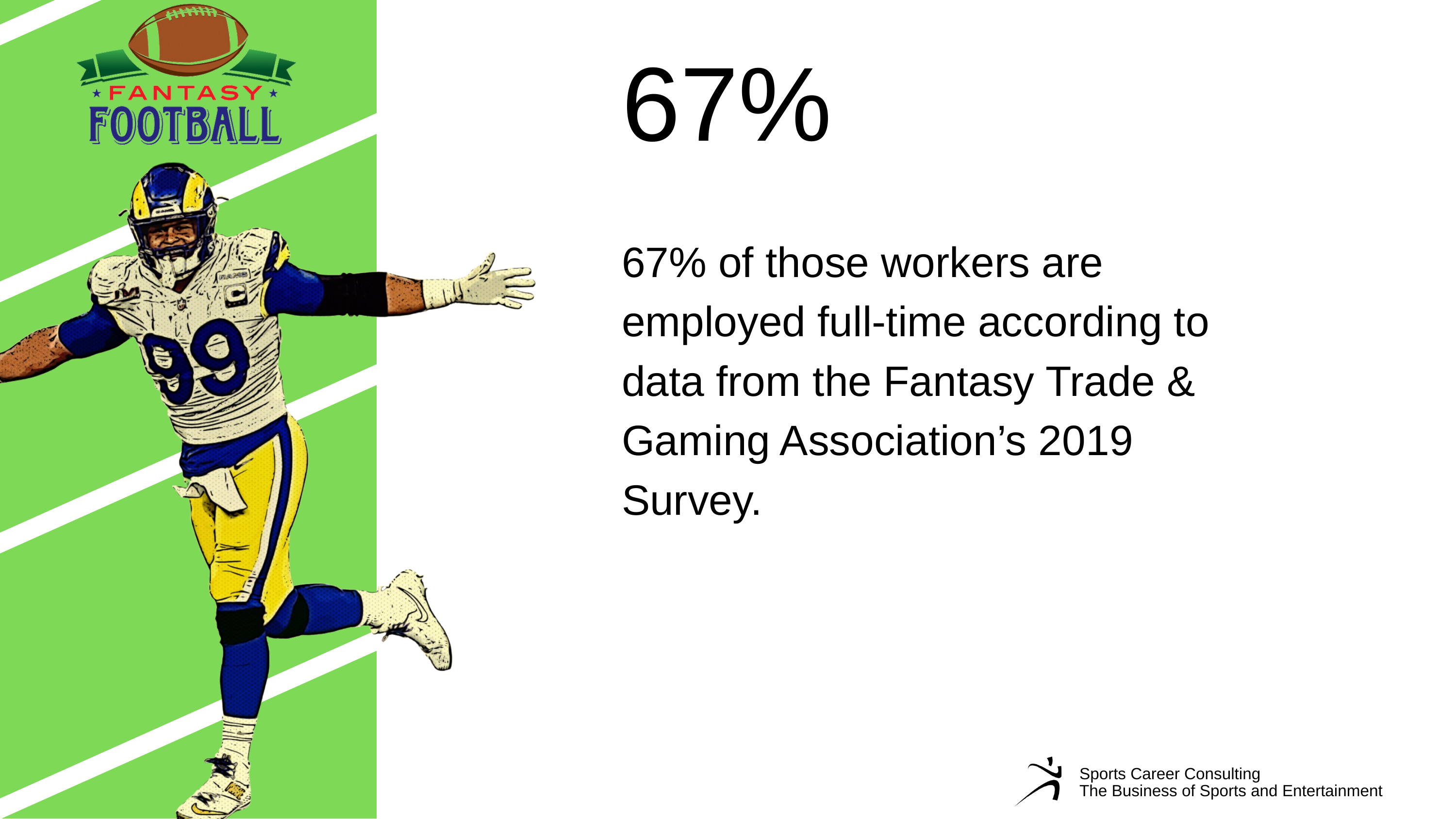

67%

67% of those workers are employed full-time according to data from the Fantasy Trade & Gaming Association’s 2019 Survey.

Sports Career Consulting
The Business of Sports and Entertainment